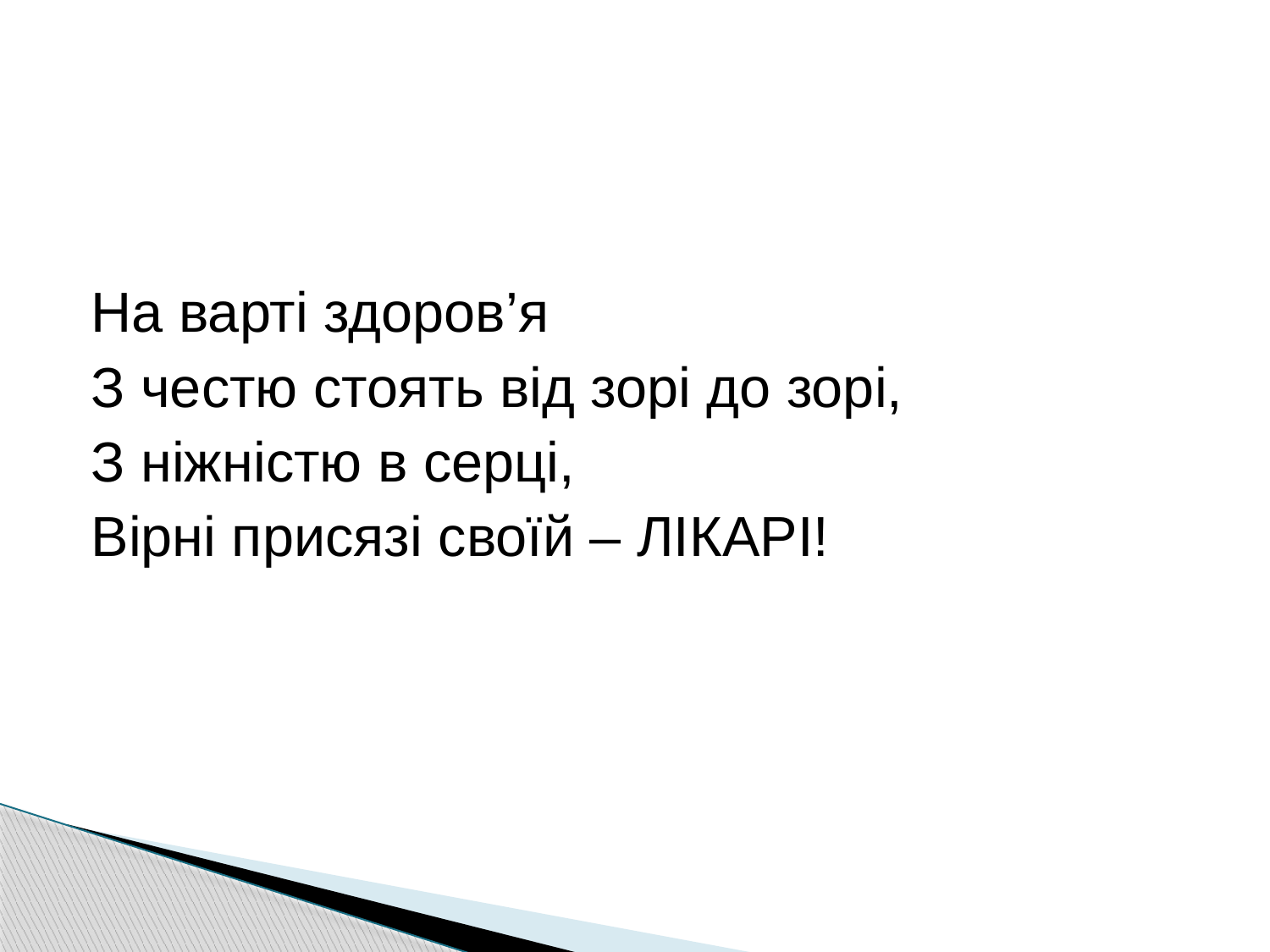

На варті здоров’я
З честю стоять від зорі до зорі,
З ніжністю в серці,
Вірні присязі своїй – ЛІКАРІ!